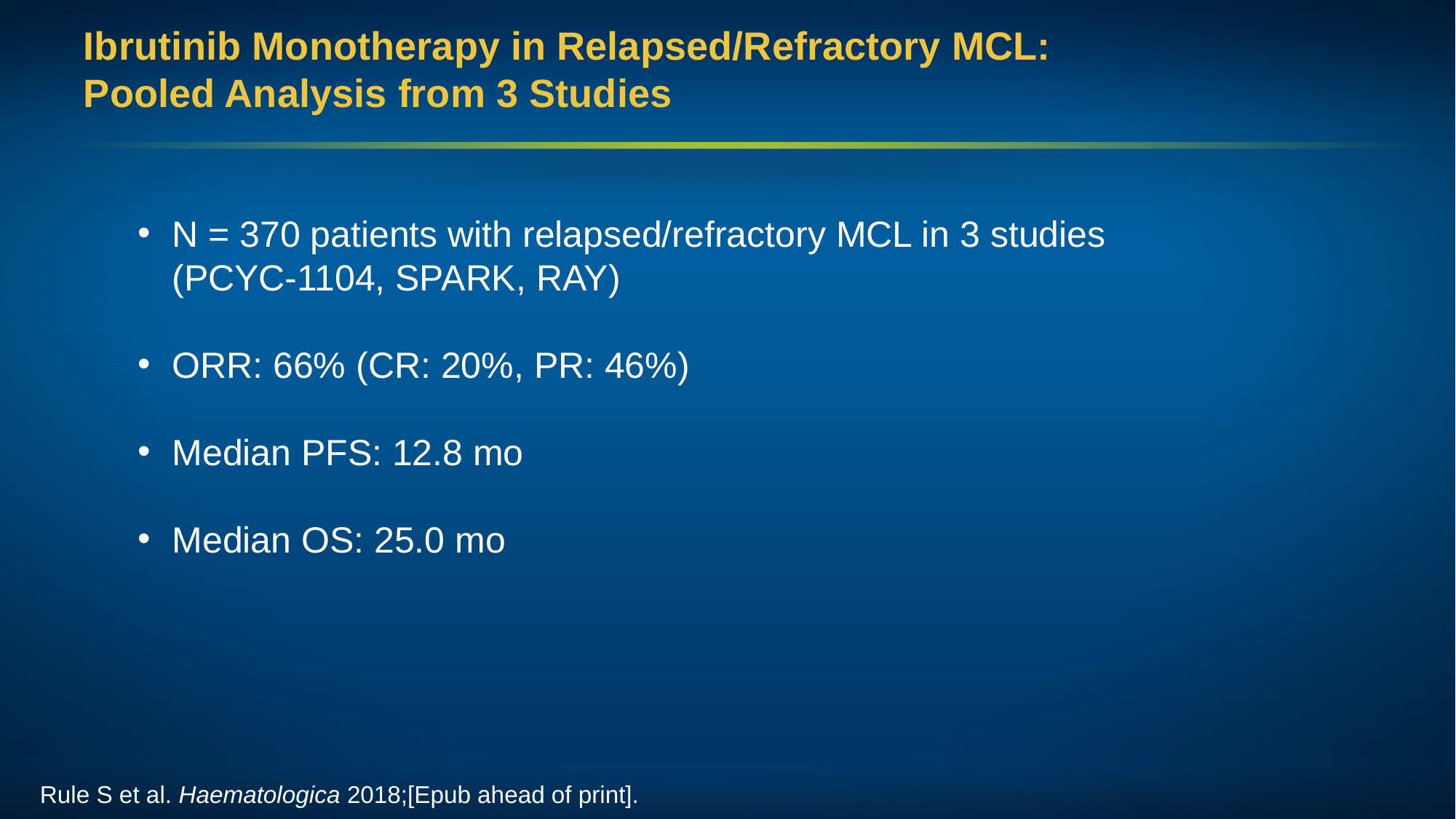

# Ibrutinib Monotherapy in Relapsed/Refractory MCL: Pooled Analysis from 3 Studies
N = 370 patients with relapsed/refractory MCL in 3 studies (PCYC-1104, SPARK, RAY)

ORR: 66% (CR: 20%, PR: 46%)

Median PFS: 12.8 mo

Median OS: 25.0 mo

Rule S et al. Haematologica 2018;[Epub ahead of print].